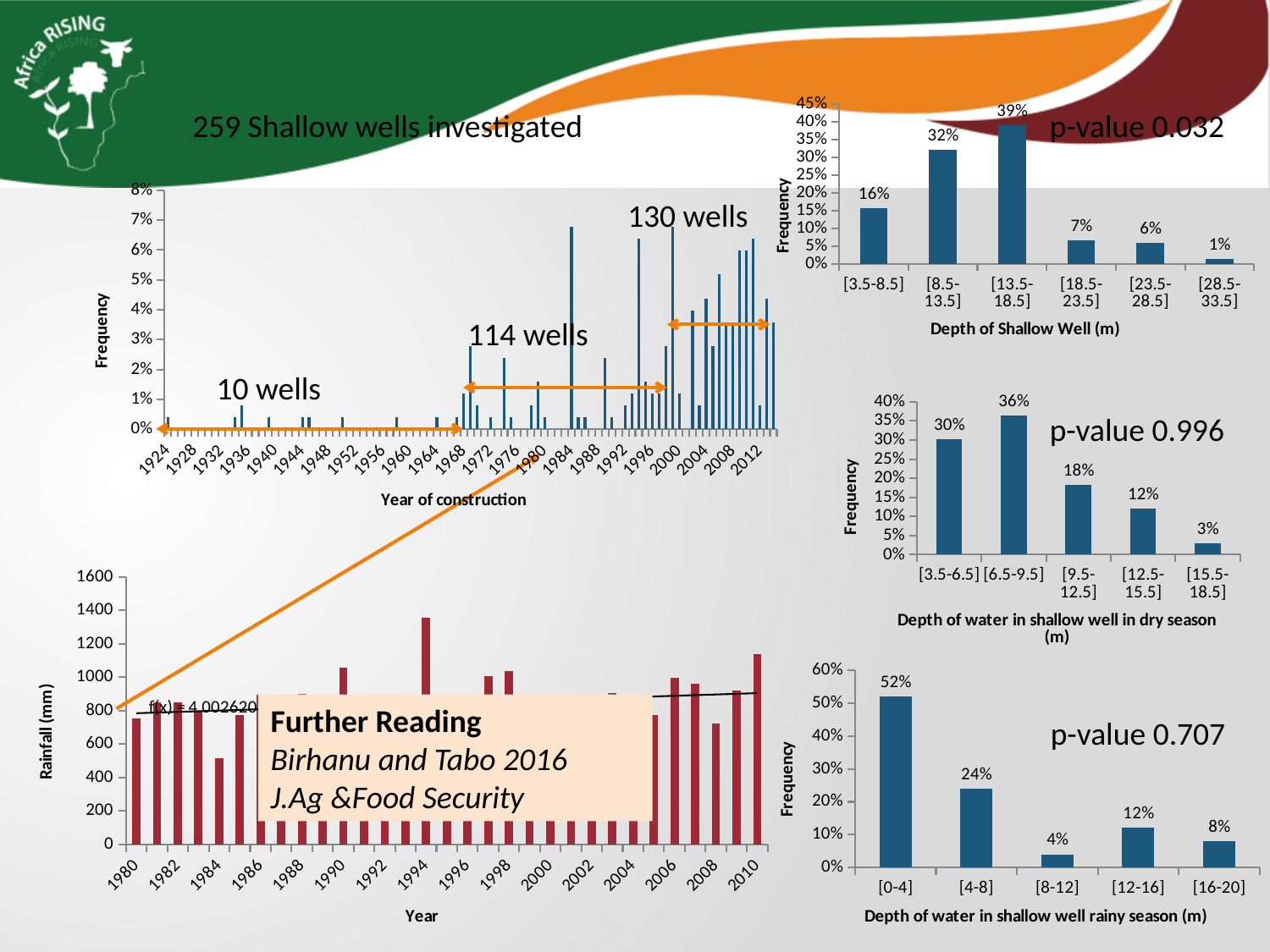

### Chart

| Category | Frequency (%) |
|---|---|
| [3.5-8.5] | 0.1557377049180328 |
| [8.5-13.5] | 0.319672131147541 |
| [13.5-18.5] | 0.38934426229508196 |
| [18.5-23.5] | 0.06557377049180328 |
| [23.5-28.5] | 0.05737704918032787 |
| [28.5-33.5] | 0.012295081967213115 |
p-value 0.032
259 Shallow wells investigated

### Chart

| Category |  |
|---|---|
| 1924 | 0.00398406374501992 |
| 1925 | 0.0 |
| 1926 | 0.0 |
| 1927 | 0.0 |
| 1928 | 0.0 |
| 1929 | 0.0 |
| 1930 | 0.0 |
| 1931 | 0.0 |
| 1932 | 0.0 |
| 1933 | 0.0 |
| 1934 | 0.00398406374501992 |
| 1935 | 0.00796812749003984 |
| 1936 | 0.0 |
| 1937 | 0.0 |
| 1938 | 0.0 |
| 1939 | 0.00398406374501992 |
| 1940 | 0.0 |
| 1941 | 0.0 |
| 1942 | 0.0 |
| 1943 | 0.0 |
| 1944 | 0.00398406374501992 |
| 1945 | 0.00398406374501992 |
| 1946 | 0.0 |
| 1947 | 0.0 |
| 1948 | 0.0 |
| 1949 | 0.0 |
| 1950 | 0.00398406374501992 |
| 1951 | 0.0 |
| 1952 | 0.0 |
| 1953 | 0.0 |
| 1954 | 0.0 |
| 1955 | 0.0 |
| 1956 | 0.0 |
| 1957 | 0.0 |
| 1958 | 0.00398406374501992 |
| 1959 | 0.0 |
| 1960 | 0.0 |
| 1961 | 0.0 |
| 1962 | 0.0 |
| 1963 | 0.0 |
| 1964 | 0.00398406374501992 |
| 1965 | 0.0 |
| 1966 | 0.0 |
| 1967 | 0.00398406374501992 |
| 1968 | 0.01195219123505976 |
| 1969 | 0.027888446215139442 |
| 1970 | 0.00796812749003984 |
| 1971 | 0.0 |
| 1972 | 0.00398406374501992 |
| 1973 | 0.0 |
| 1974 | 0.02390438247011952 |
| 1975 | 0.00398406374501992 |
| 1976 | 0.0 |
| 1977 | 0.0 |
| 1978 | 0.00796812749003984 |
| 1979 | 0.01593625498007968 |
| 1980 | 0.00398406374501992 |
| 1981 | 0.0 |
| 1982 | 0.0 |
| 1983 | 0.0 |
| 1984 | 0.06772908366533864 |
| 1985 | 0.00398406374501992 |
| 1986 | 0.00398406374501992 |
| 1987 | 0.0 |
| 1988 | 0.0 |
| 1989 | 0.02390438247011952 |
| 1990 | 0.00398406374501992 |
| 1991 | 0.0 |
| 1992 | 0.00796812749003984 |
| 1993 | 0.01195219123505976 |
| 1994 | 0.06374501992031872 |
| 1995 | 0.01593625498007968 |
| 1996 | 0.01195219123505976 |
| 1997 | 0.01195219123505976 |
| 1998 | 0.027888446215139442 |
| 1999 | 0.06772908366533864 |
| 2000 | 0.01195219123505976 |
| 2001 | 0.0 |
| 2002 | 0.0398406374501992 |
| 2003 | 0.00796812749003984 |
| 2004 | 0.043824701195219126 |
| 2005 | 0.027888446215139442 |
| 2006 | 0.05179282868525897 |
| 2007 | 0.035856573705179286 |
| 2008 | 0.035856573705179286 |
| 2009 | 0.05976095617529881 |
| 2010 | 0.05976095617529881 |
| 2011 | 0.06374501992031872 |
| 2012 | 0.00796812749003984 |
| 2013 | 0.043824701195219126 |
| 2014 | 0.035856573705179286 |
130 wells
114 wells
10 wells

### Chart

| Category |  |
|---|---|
| [3.5-6.5] | 0.30303030303030304 |
| [6.5-9.5] | 0.36363636363636365 |
| [9.5-12.5] | 0.18181818181818182 |
| [12.5-15.5] | 0.12121212121212122 |
| [15.5-18.5] | 0.030303030303030304 |
p-value 0.996

### Chart

| Category | Annual Rainfall |
|---|---|
| 1980 | 755.4 |
| 1981 | 849.6 |
| 1982 | 849.3 |
| 1983 | 794.6 |
| 1984 | 516.3 |
| 1985 | 774.7 |
| 1986 | 897.8 |
| 1987 | 704.3 |
| 1988 | 901.5 |
| 1989 | 667.2 |
| 1990 | 1057.7 |
| 1991 | 862.1 |
| 1992 | 729.1 |
| 1993 | 728.2 |
| 1994 | 1358.4 |
| 1995 | 837.6 |
| 1996 | 779.9 |
| 1997 | 1009.1 |
| 1998 | 1036.1 |
| 1999 | 864.3 |
| 2000 | 738.3 |
| 2001 | 776.8 |
| 2002 | 627.0 |
| 2003 | 905.3 |
| 2004 | 667.0 |
| 2005 | 771.7 |
| 2006 | 996.9 |
| 2007 | 963.4 |
| 2008 | 722.6 |
| 2009 | 919.7 |
| 2010 | 1137.2 |

### Chart

| Category | Fréquence |
|---|---|
| [0-4] | 0.52 |
| [4-8] | 0.24 |
| [8-12] | 0.04 |
| [12-16] | 0.12 |
| [16-20] | 0.08 |
p-value 0.707
Further Reading
Birhanu and Tabo 2016
J.Ag &Food Security